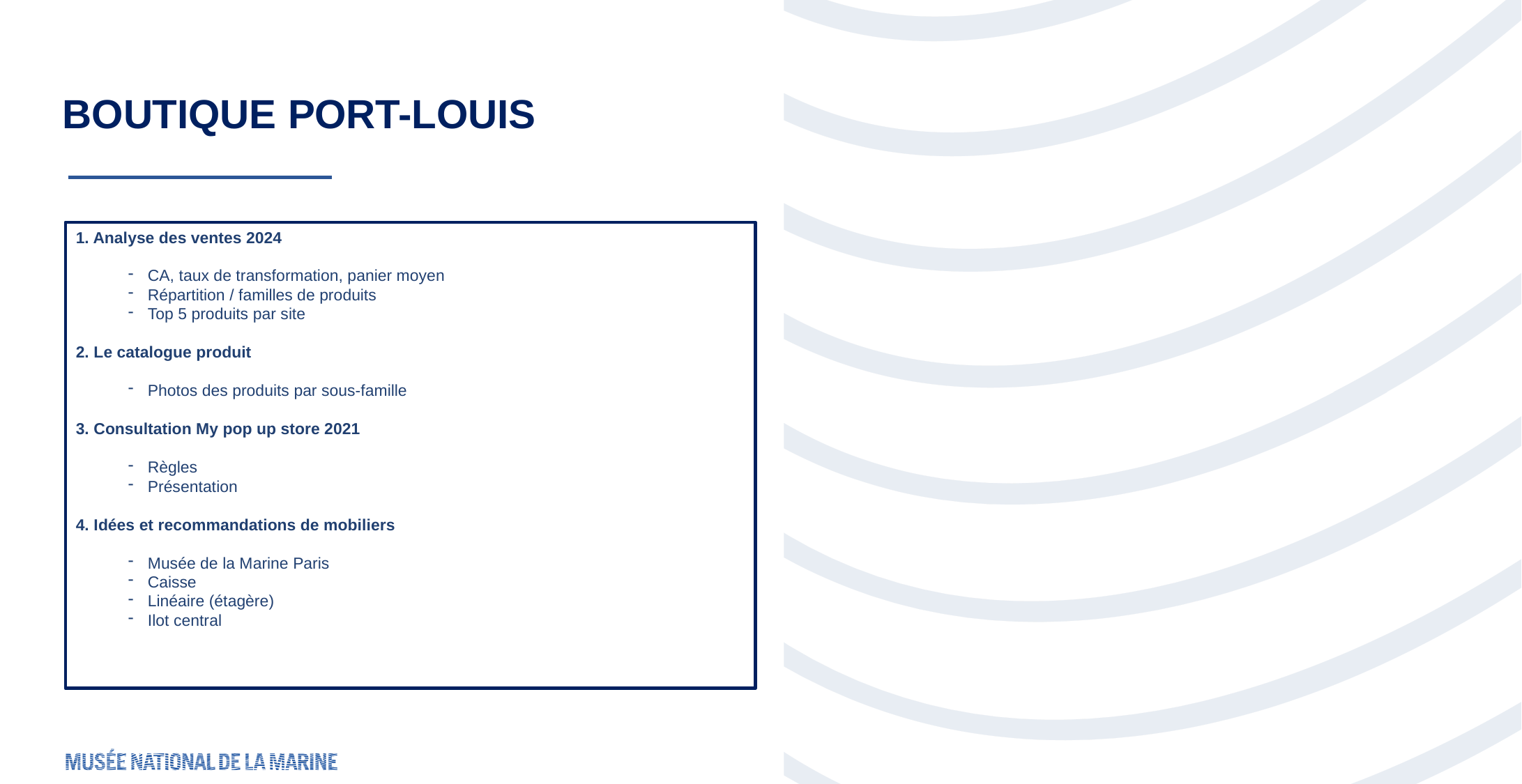

# Boutique Port-Louis
1. Analyse des ventes 2024

CA, taux de transformation, panier moyen
Répartition / familles de produits
Top 5 produits par site

2. Le catalogue produit

Photos des produits par sous-famille

3. Consultation My pop up store 2021

Règles
Présentation

4. Idées et recommandations de mobiliers

Musée de la Marine Paris
Caisse
Linéaire (étagère)
Ilot central